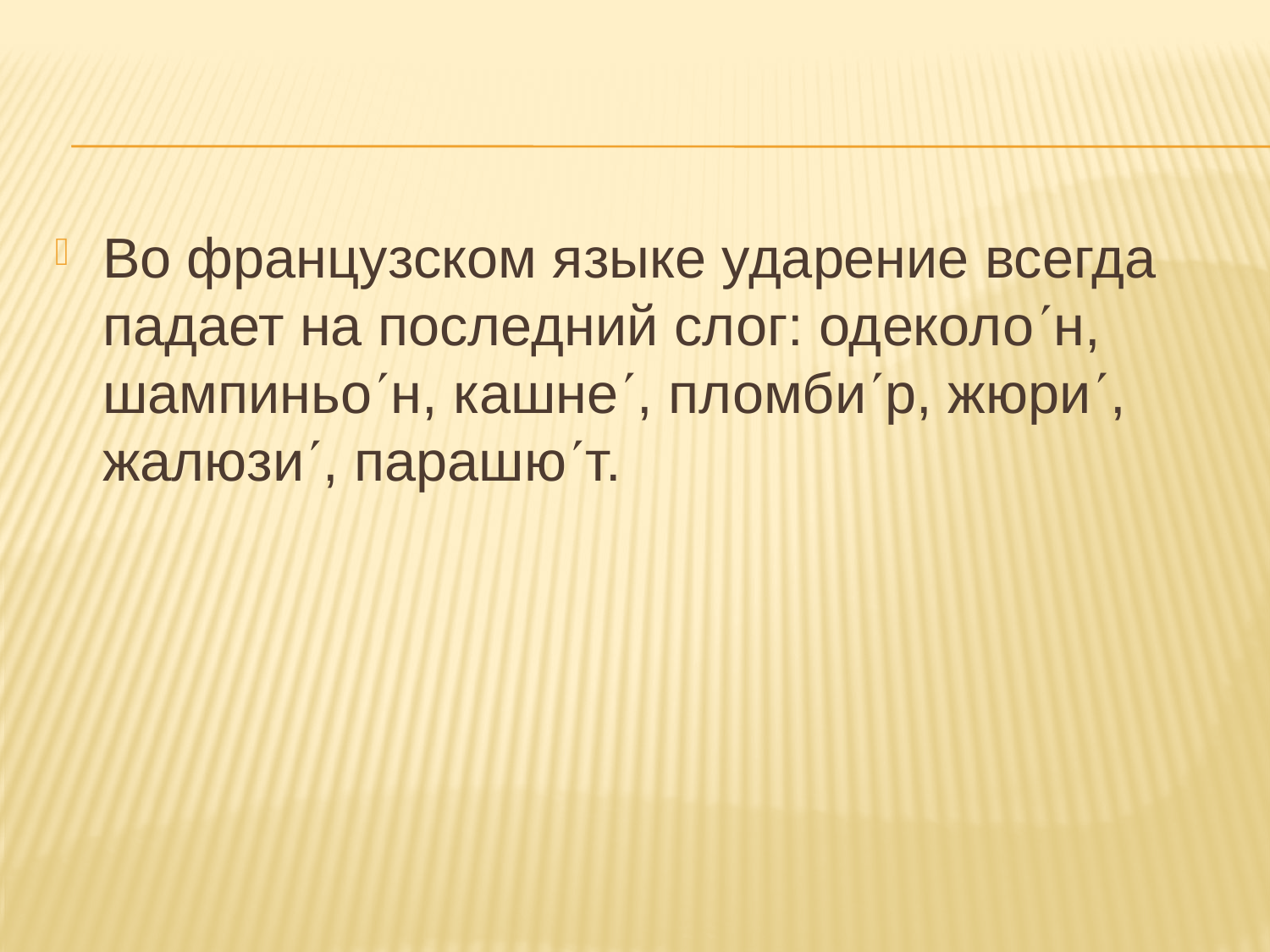

#
Во французском языке ударение всегда падает на последний слог: одеколо′н, шампиньо′н, кашне′, пломби′р, жюри′, жалюзи′, парашю′т.